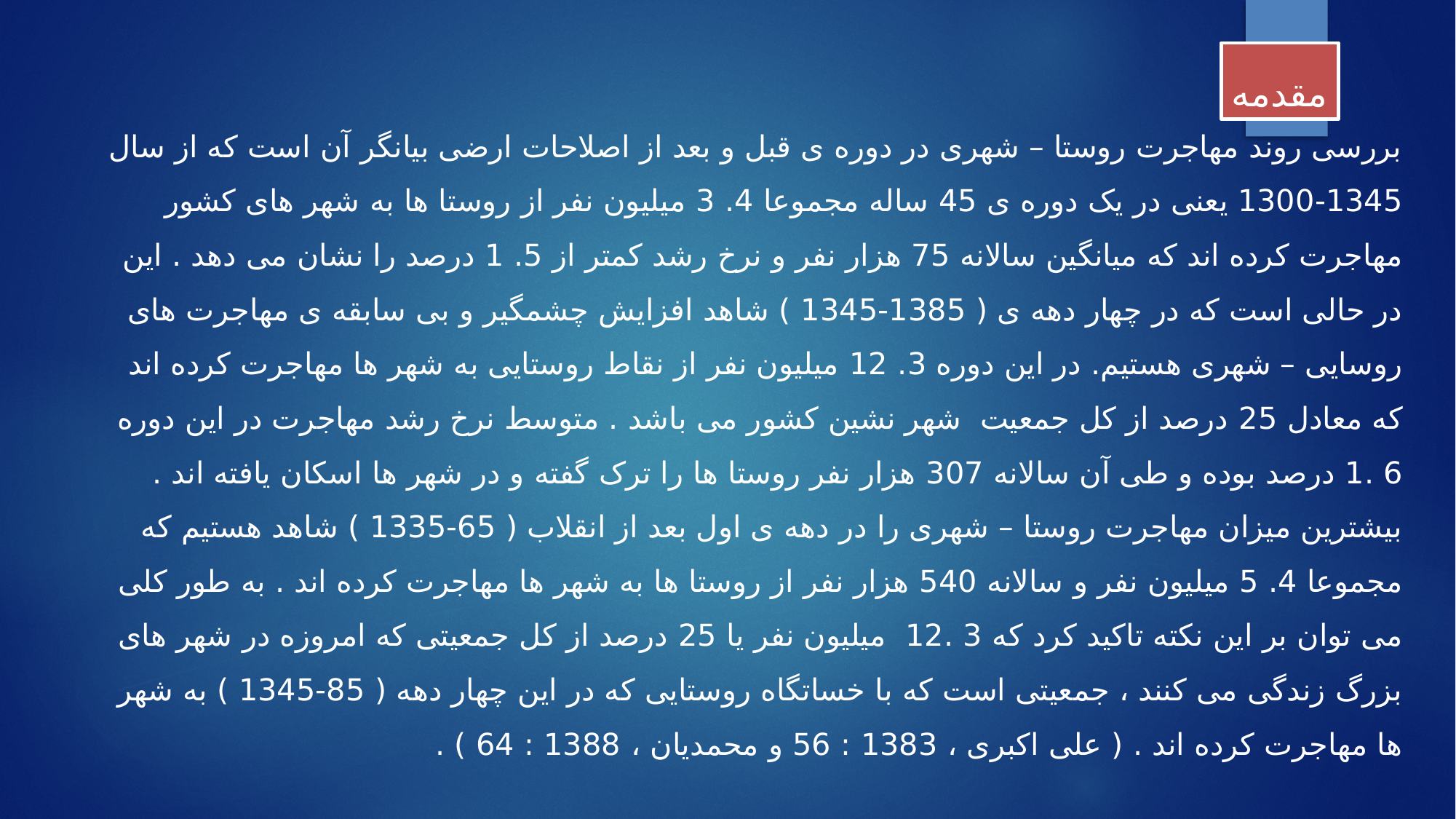

مقدمه
بررسی روند مهاجرت روستا – شهری در دوره ی قبل و بعد از اصلاحات ارضی بیانگر آن است که از سال 1345-1300 یعنی در یک دوره ی 45 ساله مجموعا 4. 3 میلیون نفر از روستا ها به شهر های کشور مهاجرت کرده اند که میانگین سالانه 75 هزار نفر و نرخ رشد کمتر از 5. 1 درصد را نشان می دهد . این در حالی است که در چهار دهه ی ( 1385-1345 ) شاهد افزایش چشمگیر و بی سابقه ی مهاجرت های روسایی – شهری هستیم. در این دوره 3. 12 میلیون نفر از نقاط روستایی به شهر ها مهاجرت کرده اند که معادل 25 درصد از کل جمعیت  شهر نشین کشور می باشد . متوسط نرخ رشد مهاجرت در این دوره 6 .1 درصد بوده و طی آن سالانه 307 هزار نفر روستا ها را ترک گفته و در شهر ها اسکان یافته اند . بیشترین میزان مهاجرت روستا – شهری را در دهه ی اول بعد از انقلاب ( 65-1335 ) شاهد هستیم که مجموعا 4. 5 میلیون نفر و سالانه 540 هزار نفر از روستا ها به شهر ها مهاجرت کرده اند . به طور کلی می توان بر این نکته تاکید کرد که 3 .12  میلیون نفر یا 25 درصد از کل جمعیتی که امروزه در شهر های بزرگ زندگی می کنند ، جمعیتی است که با خساتگاه روستایی که در این چهار دهه ( 85-1345 ) به شهر ها مهاجرت کرده اند . ( علی اکبری ، 1383 : 56 و محمدیان ، 1388 : 64 ) .